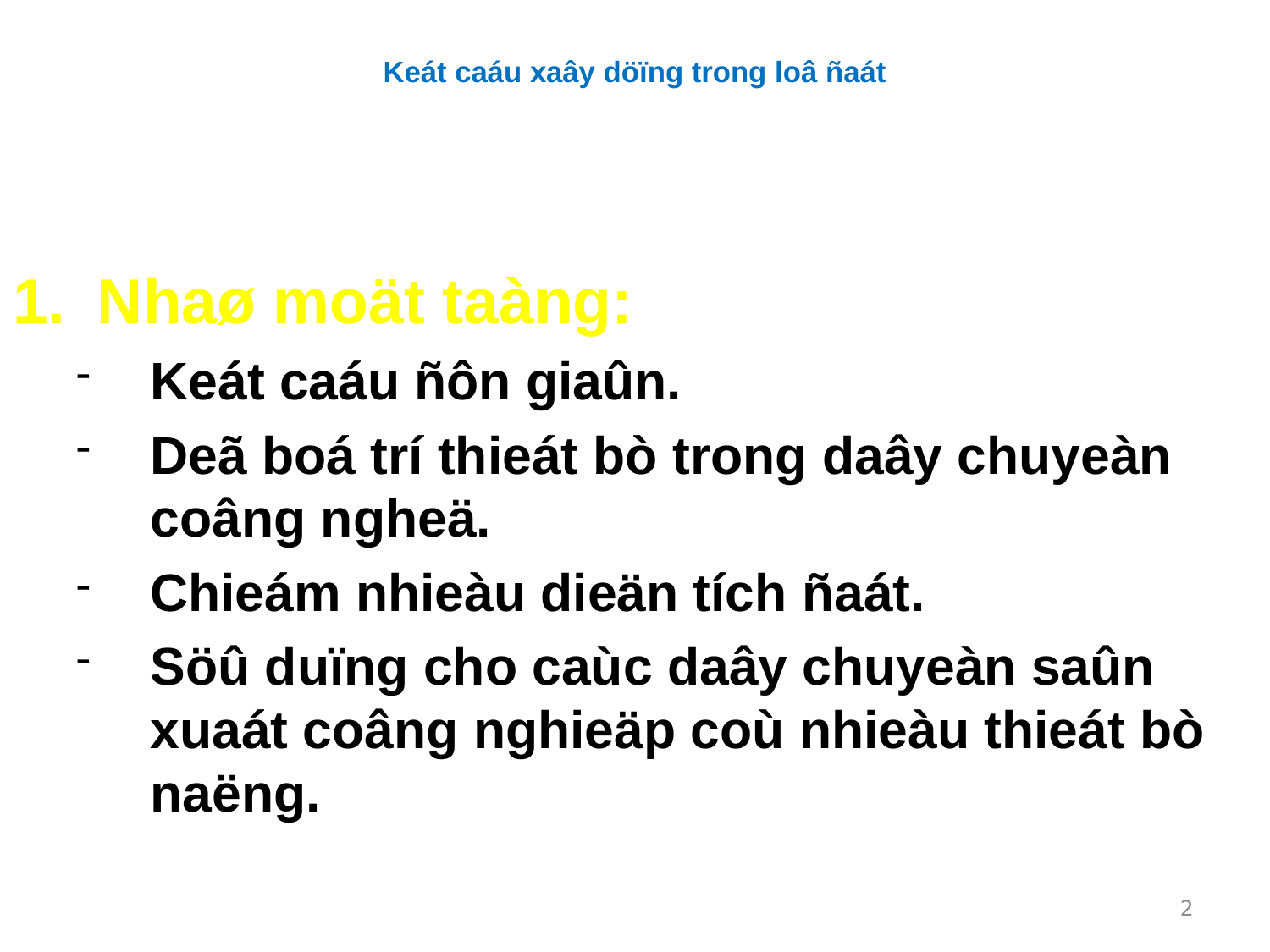

# Keát caáu xaây döïng trong loâ ñaát

Nhaø moät taàng:
Keát caáu ñôn giaûn.
Deã boá trí thieát bò trong daây chuyeàn coâng ngheä.
Chieám nhieàu dieän tích ñaát.
Söû duïng cho caùc daây chuyeàn saûn xuaát coâng nghieäp coù nhieàu thieát bò naëng.
2